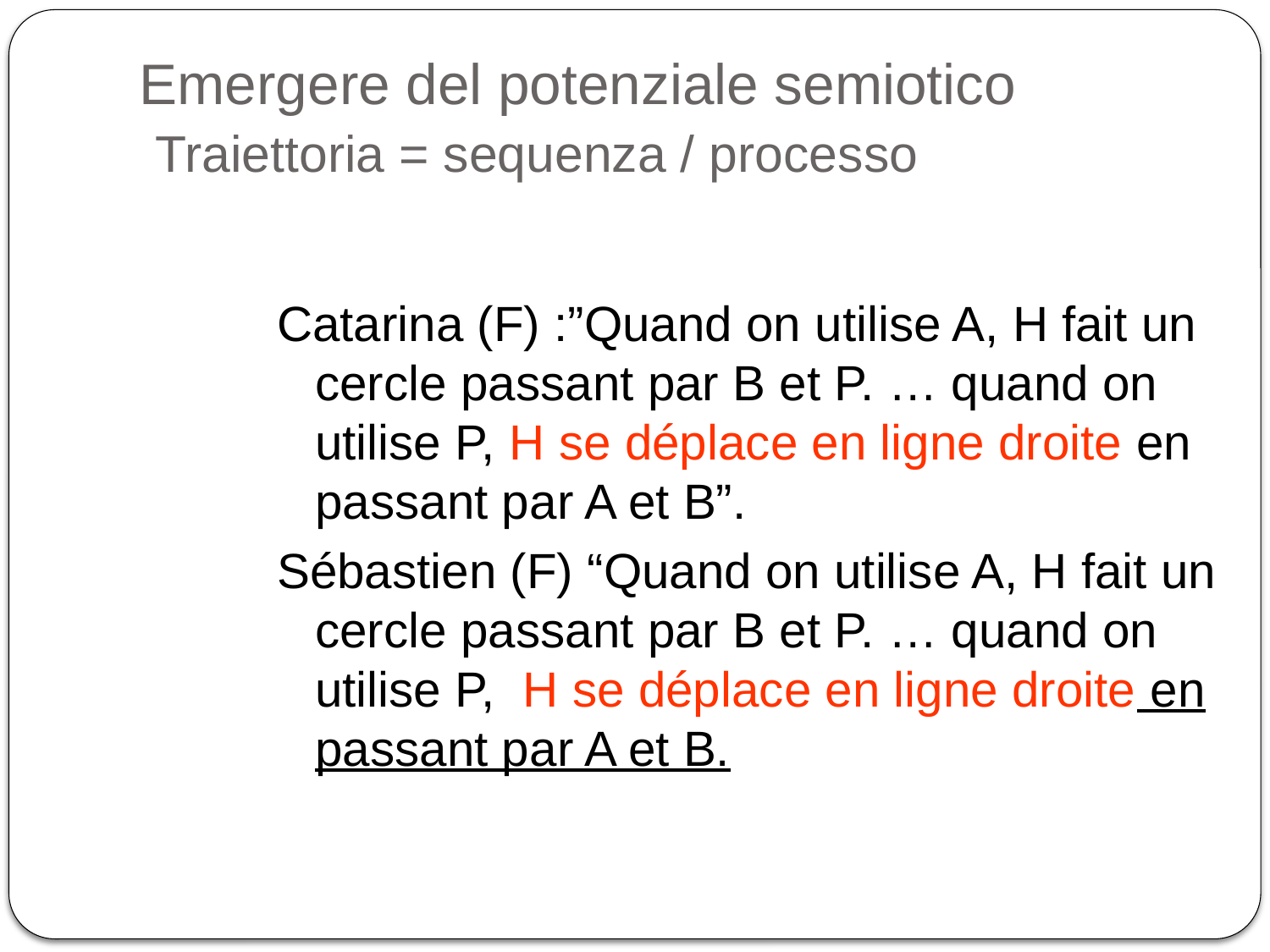

# Emergere del potenziale semiotico Traiettoria = sequenza / processo
Catarina (F) :”Quand on utilise A, H fait un cercle passant par B et P. … quand on utilise P, H se déplace en ligne droite en passant par A et B”.
Sébastien (F) “Quand on utilise A, H fait un cercle passant par B et P. … quand on utilise P,  H se déplace en ligne droite en passant par A et B.